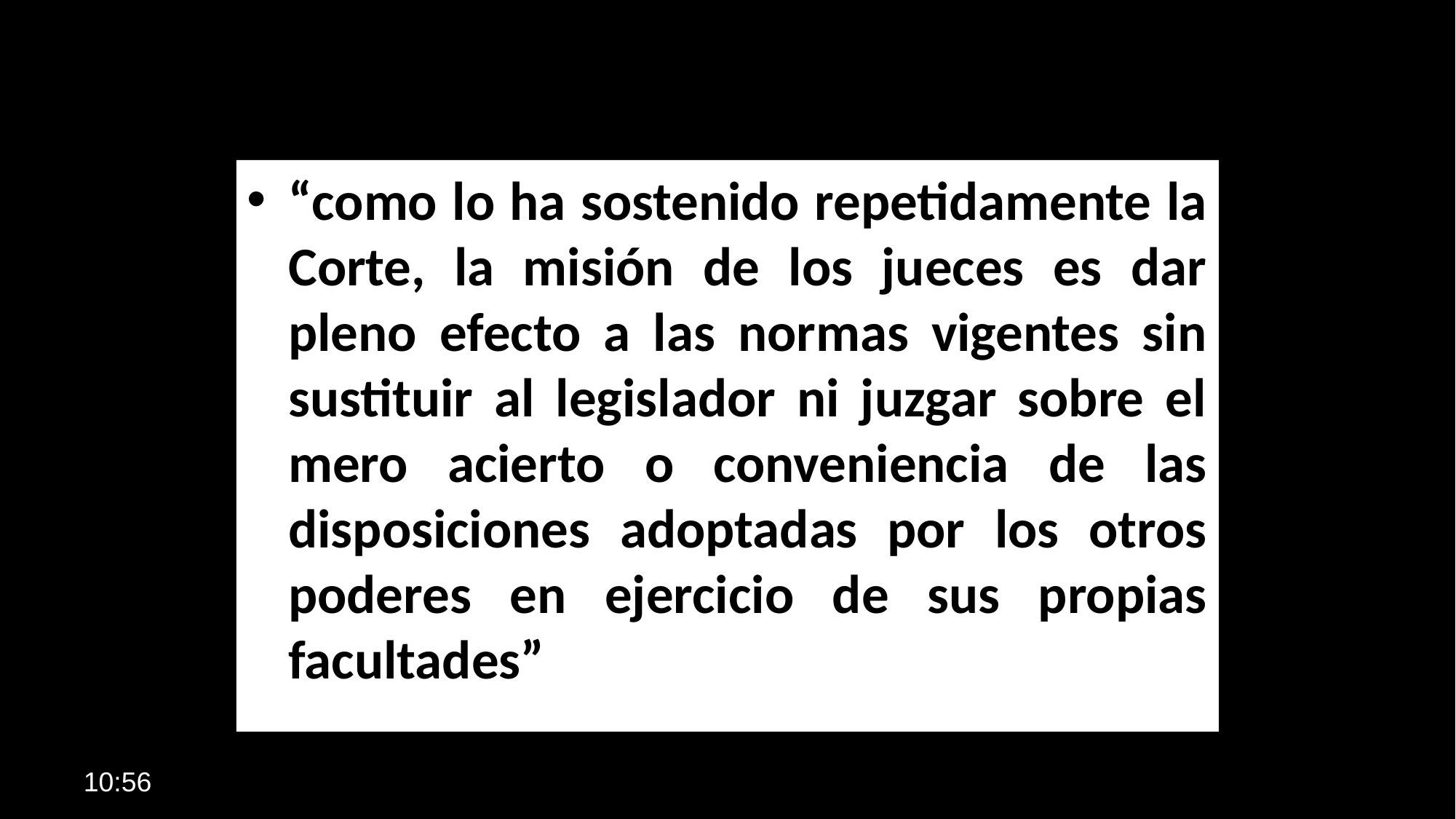

“como lo ha sostenido repetidamente la Corte, la misión de los jueces es dar pleno efecto a las normas vigentes sin sustituir al legislador ni juzgar sobre el mero acierto o conveniencia de las disposiciones adoptadas por los otros poderes en ejercicio de sus propias facultades”
10:56
144